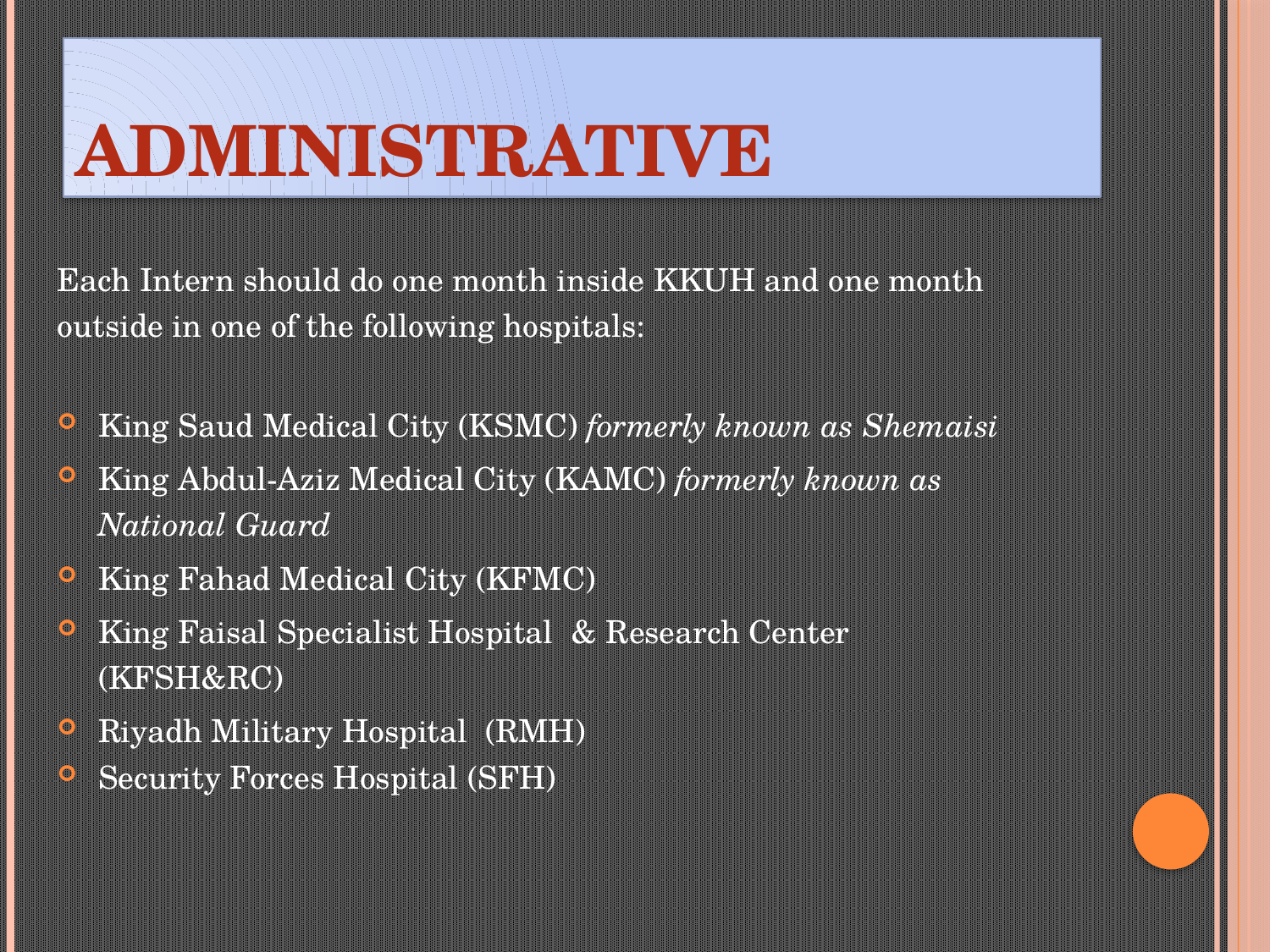

# ADMINISTRATIVE
Each Intern should do one month inside KKUH and one month
outside in one of the following hospitals:

King Saud Medical City (KSMC) formerly known as Shemaisi
King Abdul-Aziz Medical City (KAMC) formerly known as National Guard
King Fahad Medical City (KFMC)
King Faisal Specialist Hospital  & Research Center (KFSH&RC)
Riyadh Military Hospital  (RMH)
Security Forces Hospital (SFH)